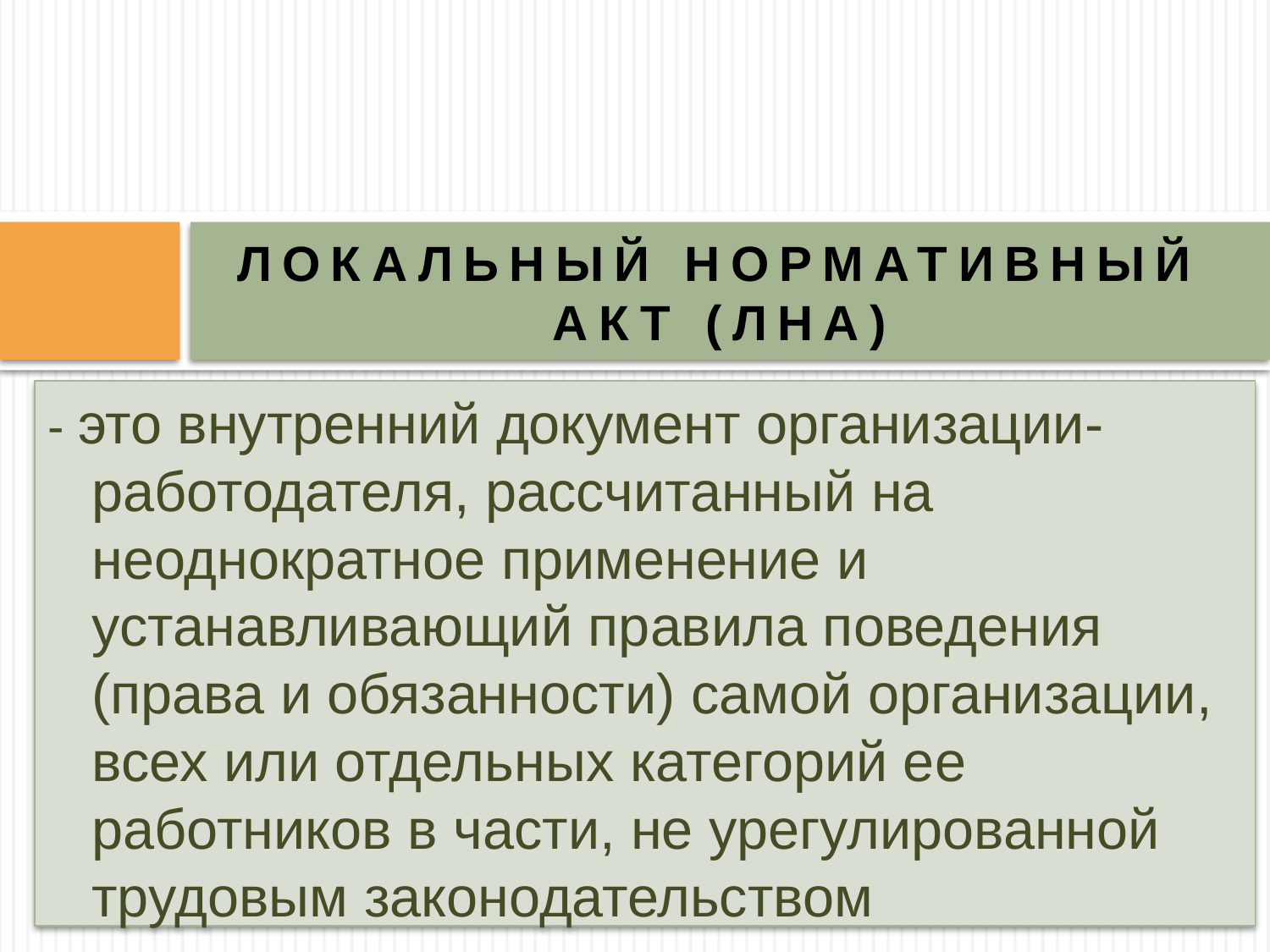

# ЛОКАЛЬНЫЙ НОРМАТИВНЫЙ АКТ (ЛНА)
- это внутренний документ организации-работодателя, рассчитанный на неоднократное применение и устанавливающий правила поведения (права и обязанности) самой организации, всех или отдельных категорий ее работников в части, не урегулированной трудовым законодательством